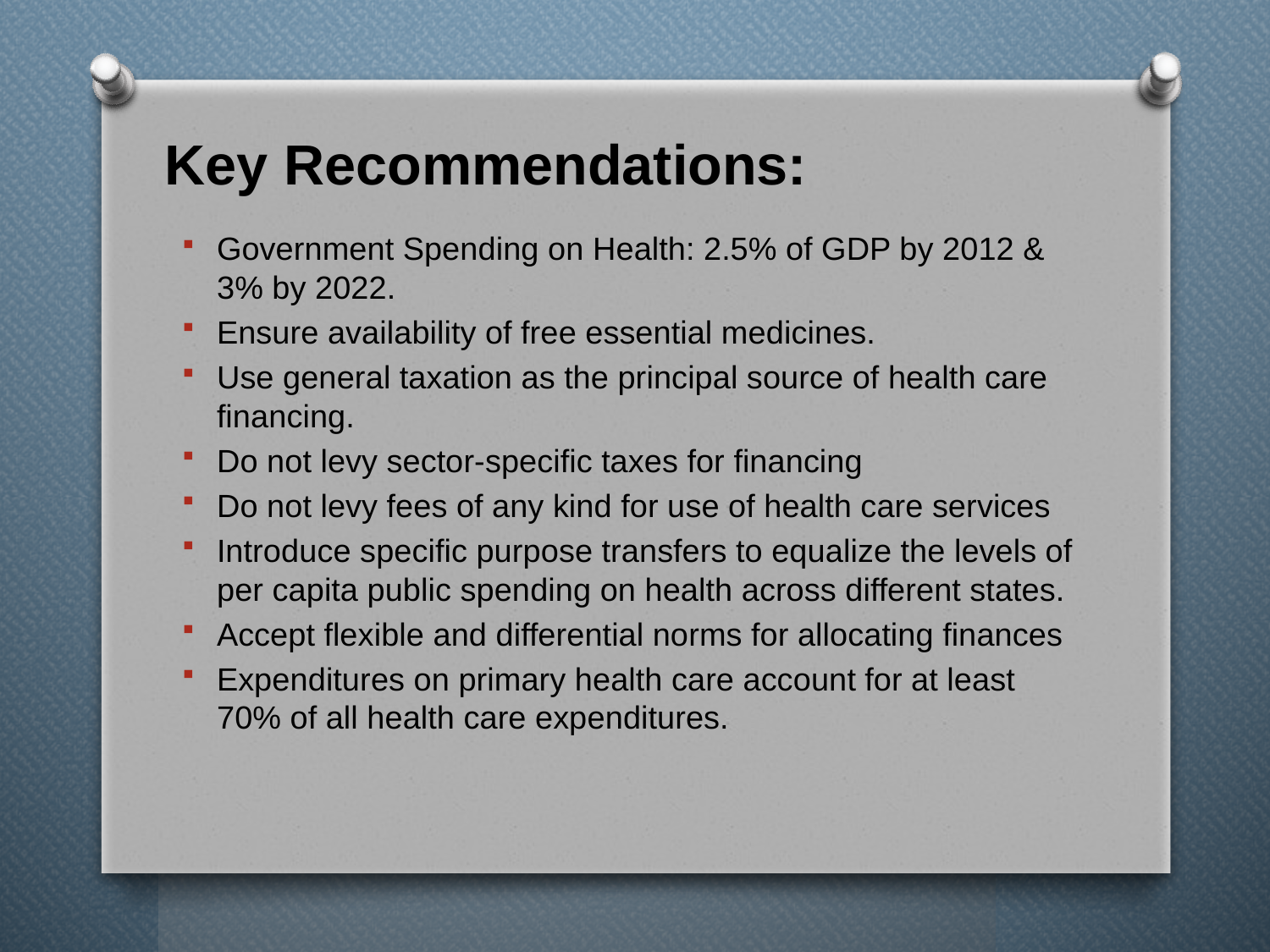

# Key Recommendations:
Government Spending on Health: 2.5% of GDP by 2012 & 3% by 2022.
Ensure availability of free essential medicines.
Use general taxation as the principal source of health care financing.
Do not levy sector-specific taxes for financing
Do not levy fees of any kind for use of health care services
Introduce specific purpose transfers to equalize the levels of per capita public spending on health across different states.
Accept flexible and differential norms for allocating finances
Expenditures on primary health care account for at least 70% of all health care expenditures.